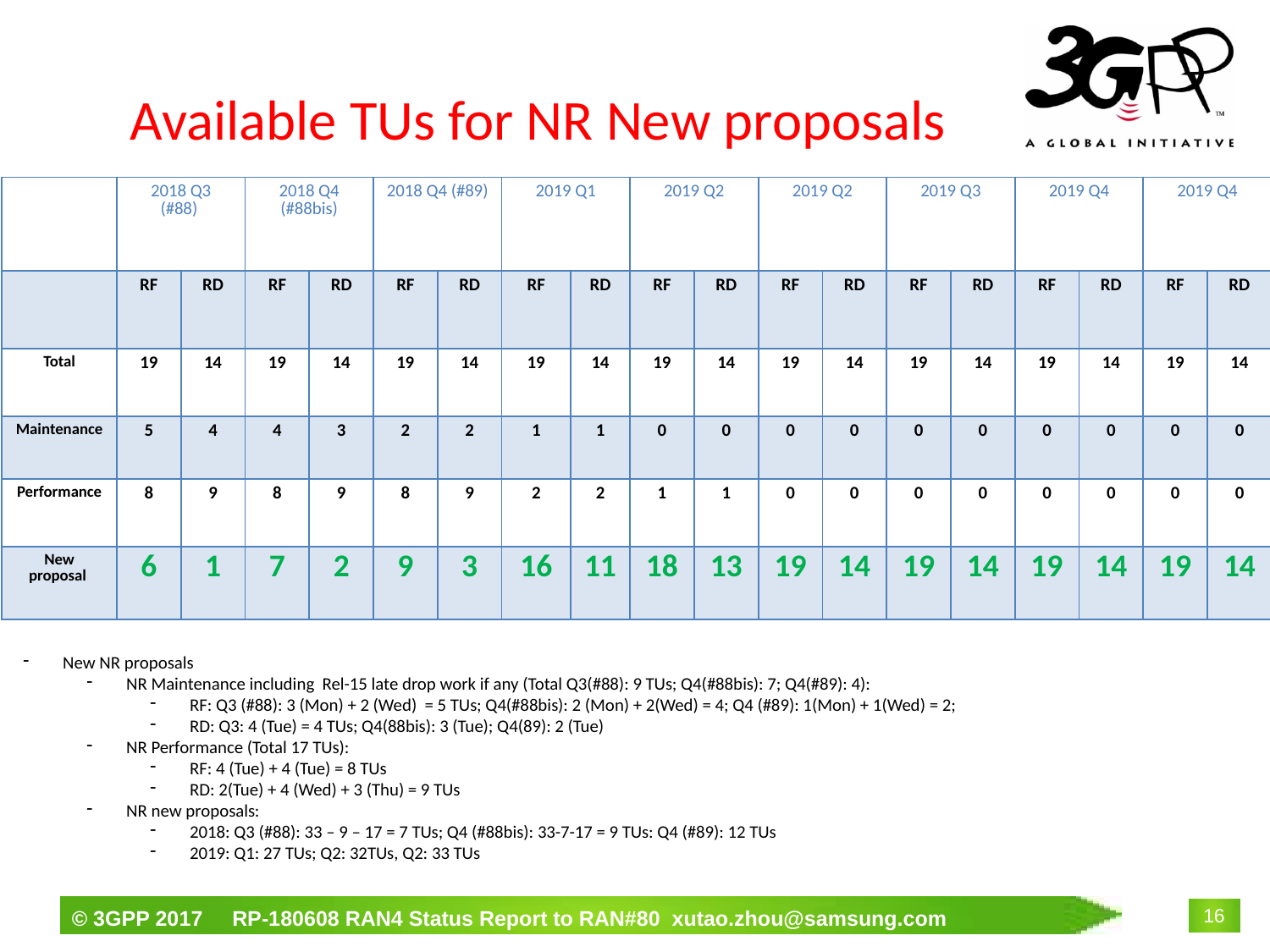

# Available TUs for NR New proposals
|  | 2018 Q3 (#88) |  | 2018 Q4 (#88bis) |  | 2018 Q4 (#89) |  | 2019 Q1 |  | 2019 Q2 |  | 2019 Q2 |  | 2019 Q3 |  | 2019 Q4 |  | 2019 Q4 |  |
| --- | --- | --- | --- | --- | --- | --- | --- | --- | --- | --- | --- | --- | --- | --- | --- | --- | --- | --- |
|  | RF | RD | RF | RD | RF | RD | RF | RD | RF | RD | RF | RD | RF | RD | RF | RD | RF | RD |
| Total | 19 | 14 | 19 | 14 | 19 | 14 | 19 | 14 | 19 | 14 | 19 | 14 | 19 | 14 | 19 | 14 | 19 | 14 |
| Maintenance | 5 | 4 | 4 | 3 | 2 | 2 | 1 | 1 | 0 | 0 | 0 | 0 | 0 | 0 | 0 | 0 | 0 | 0 |
| Performance | 8 | 9 | 8 | 9 | 8 | 9 | 2 | 2 | 1 | 1 | 0 | 0 | 0 | 0 | 0 | 0 | 0 | 0 |
| New proposal | 6 | 1 | 7 | 2 | 9 | 3 | 16 | 11 | 18 | 13 | 19 | 14 | 19 | 14 | 19 | 14 | 19 | 14 |
New NR proposals
NR Maintenance including  Rel-15 late drop work if any (Total Q3(#88): 9 TUs; Q4(#88bis): 7; Q4(#89): 4):
RF: Q3 (#88): 3 (Mon) + 2 (Wed)  = 5 TUs; Q4(#88bis): 2 (Mon) + 2(Wed) = 4; Q4 (#89): 1(Mon) + 1(Wed) = 2;
RD: Q3: 4 (Tue) = 4 TUs; Q4(88bis): 3 (Tue); Q4(89): 2 (Tue)
NR Performance (Total 17 TUs):
RF: 4 (Tue) + 4 (Tue) = 8 TUs
RD: 2(Tue) + 4 (Wed) + 3 (Thu) = 9 TUs
NR new proposals:
2018: Q3 (#88): 33 – 9 – 17 = 7 TUs; Q4 (#88bis): 33-7-17 = 9 TUs: Q4 (#89): 12 TUs
2019: Q1: 27 TUs; Q2: 32TUs, Q2: 33 TUs